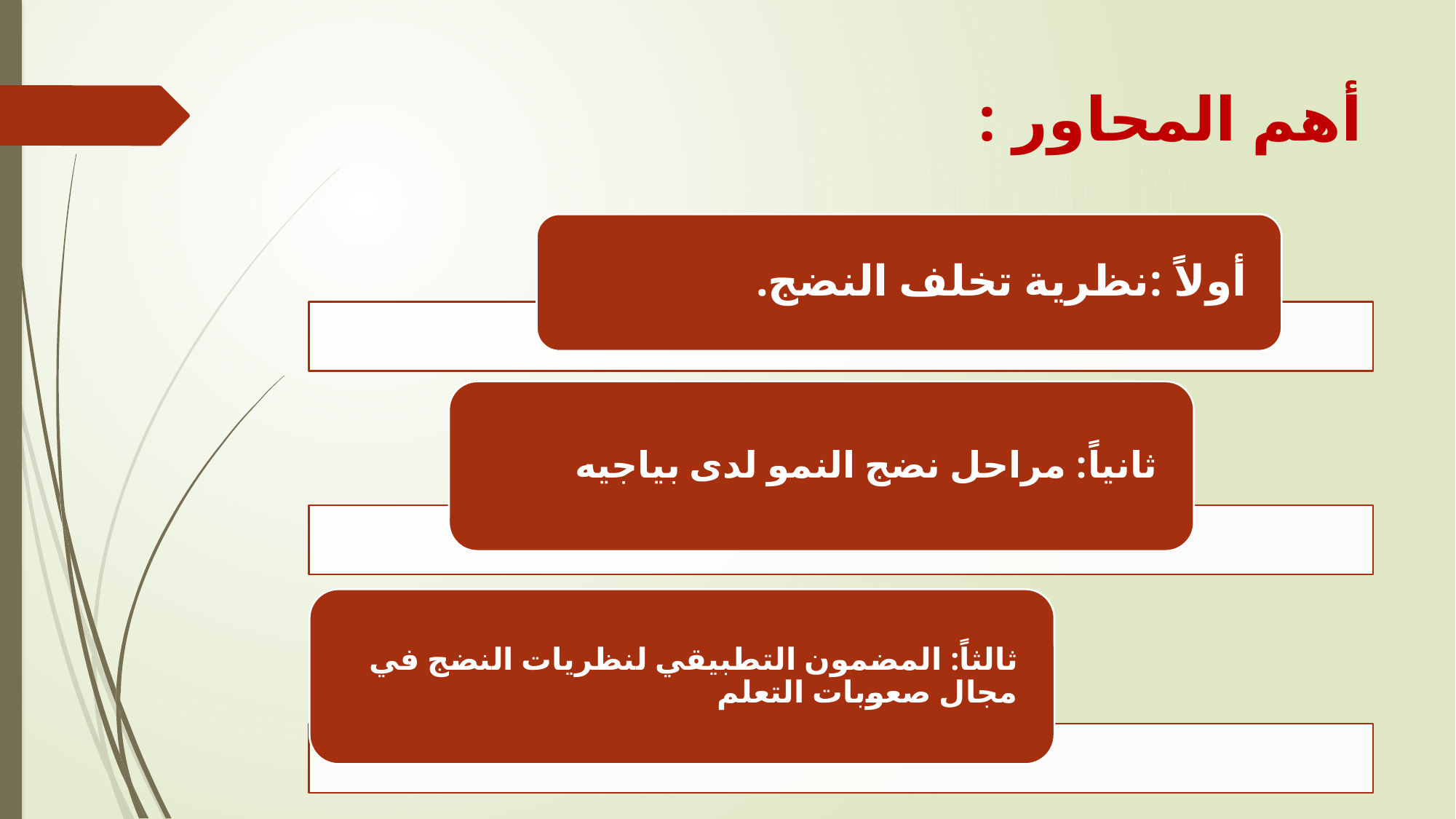

# أهم المحاور :
أولاً :نظرية تخلف النضج.
ثانياً: مراحل نضج النمو لدى بياجيه
ثالثاً: المضمون التطبيقي لنظريات النضج في مجال صعوبات التعلم